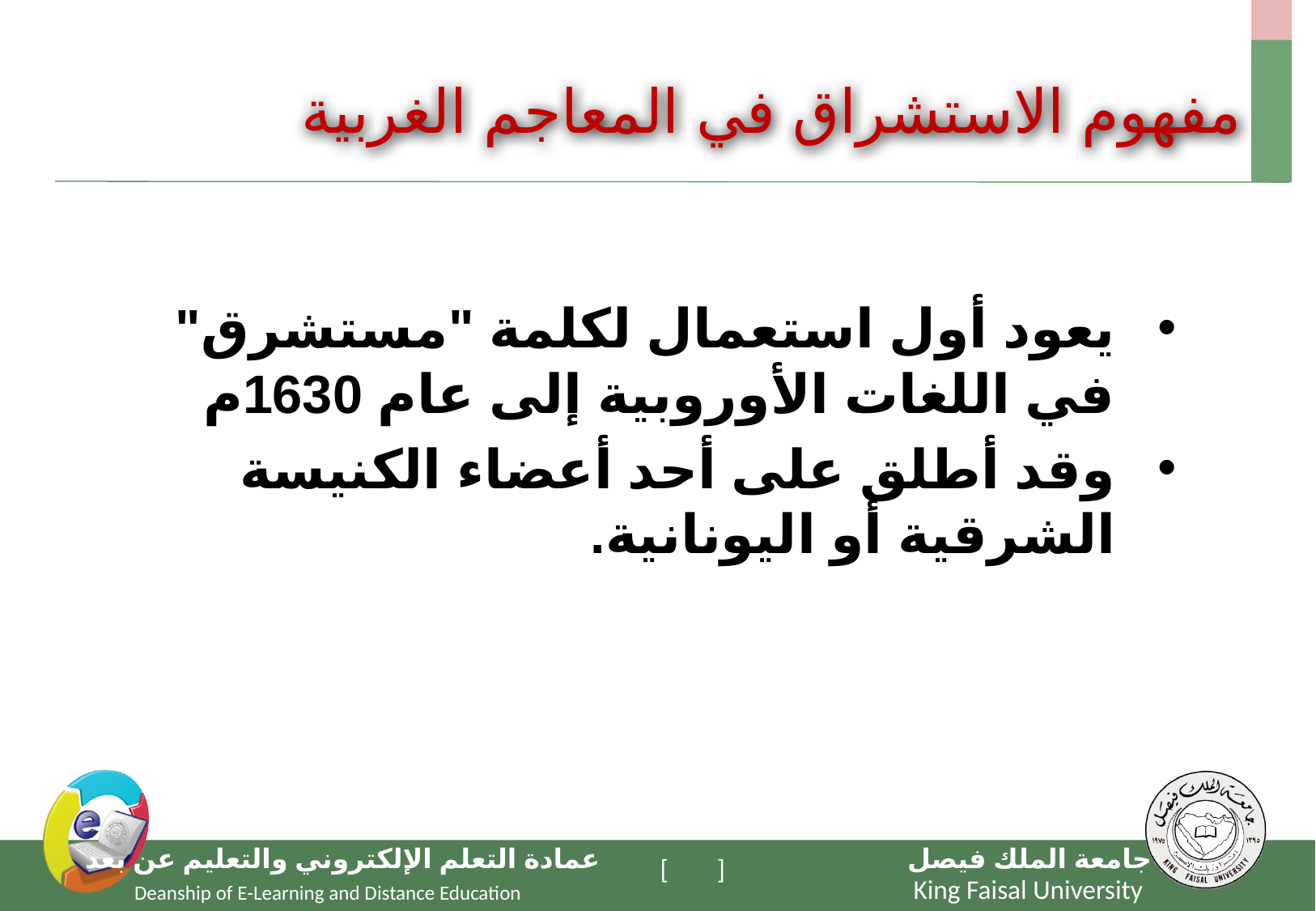

# مفهوم الاستشراق في المعاجم الغربية

يعود أول استعمال لكلمة "مستشرق" في اللغات الأوروبية إلى عام 1630م
وقد أطلق على أحد أعضاء الكنيسة الشرقية أو اليونانية.